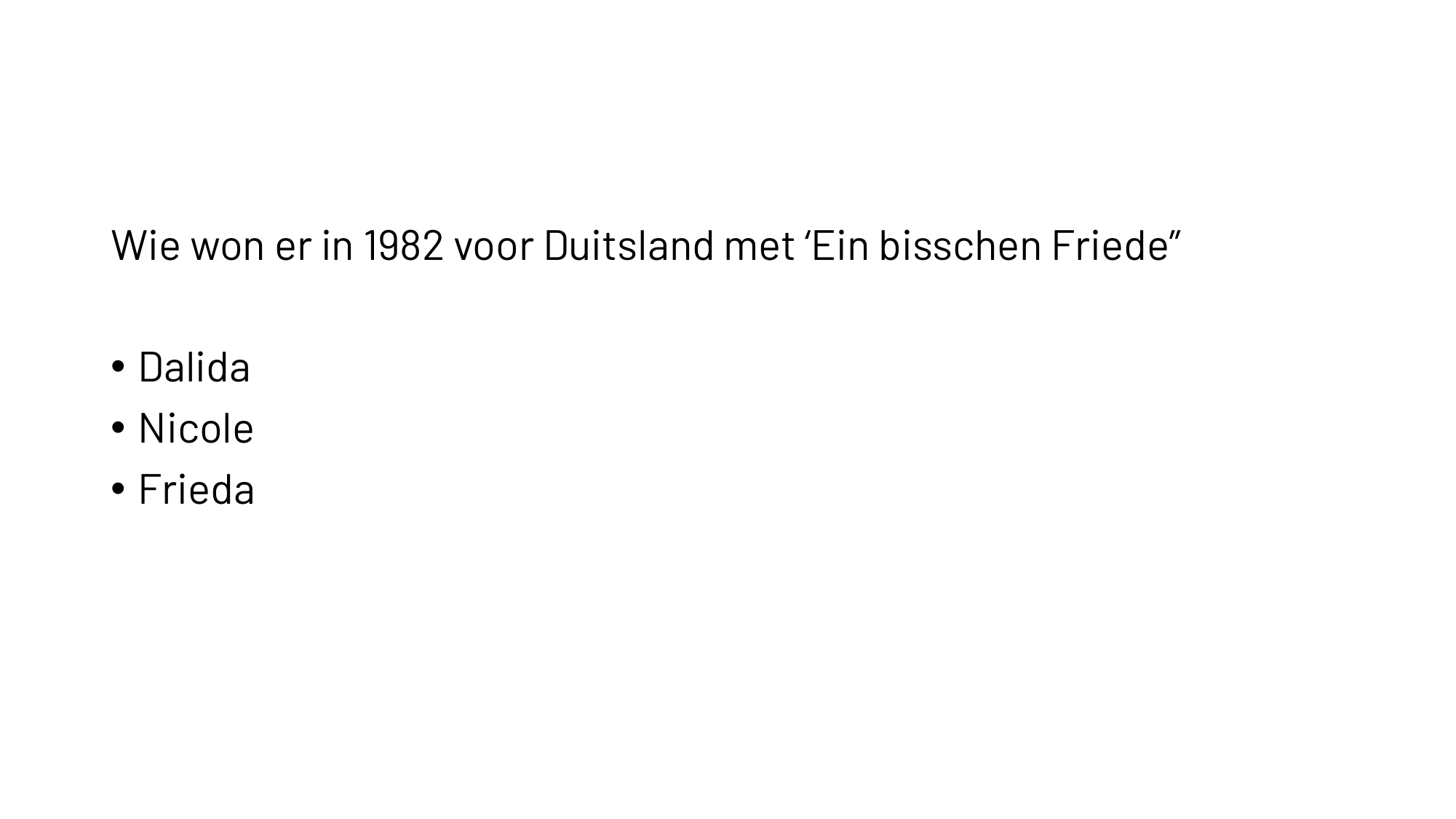

Wie won er in 1982 voor Duitsland met ‘Ein bisschen Friede”

Dalida
Nicole
Frieda